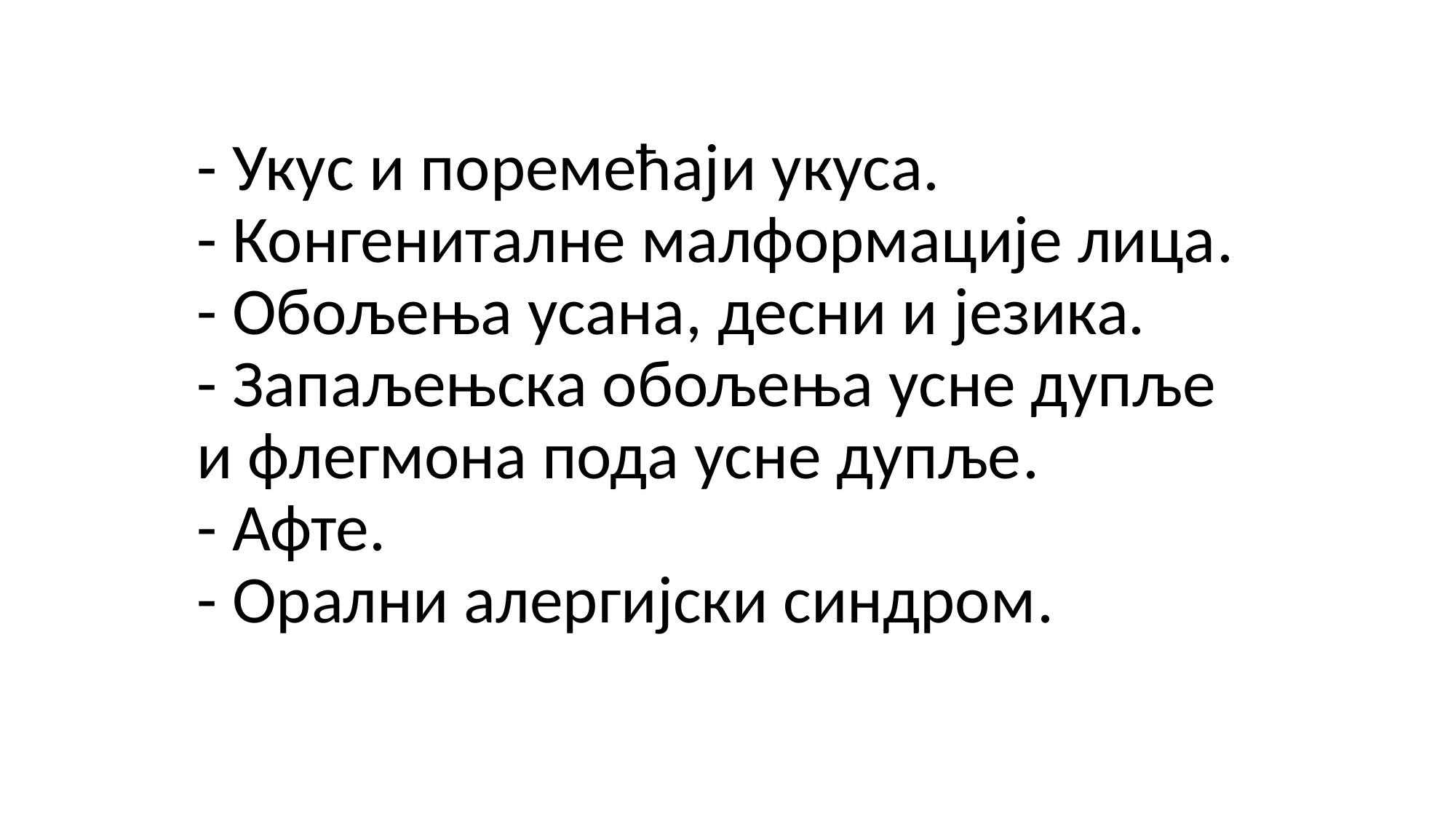

# - Укус и поремећаји укуса. - Конгениталне малформације лица. - Обољења усана, десни и језика. - Запаљењска обољења усне дупље и флегмона пода усне дупље. - Афте. - Орални алергијски синдром.